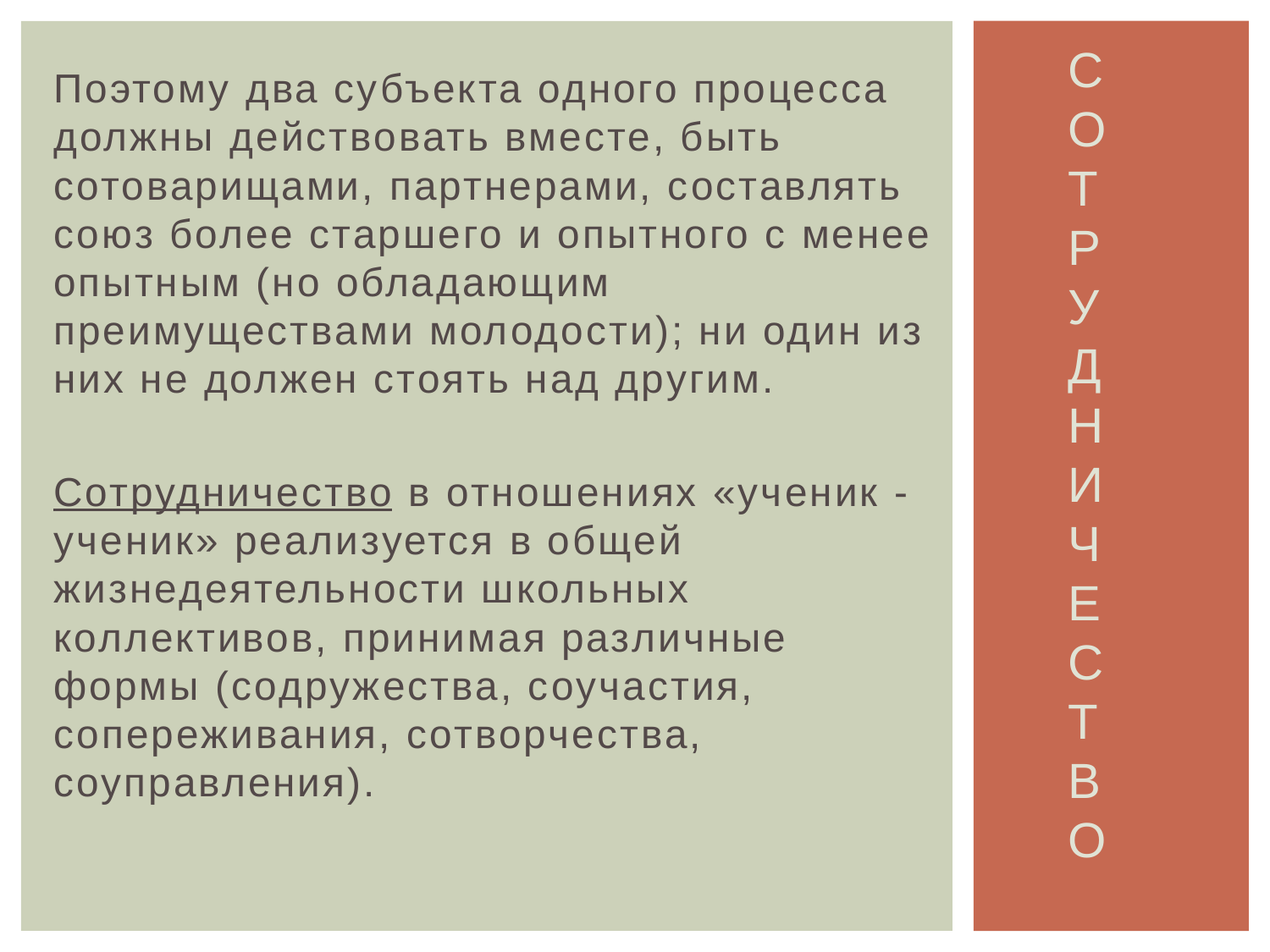

Поэтому два субъекта одного процесса должны действовать вместе, быть сотоварищами, партнерами, составлять союз более старшего и опытного с менее опытным (но обладающим преимуществами молодости); ни один из них не должен стоять над другим.

Сотрудничество в отношениях «ученик - ученик» реализуется в общей жизнедеятельности школьных коллективов, принимая различные формы (содружества, соучастия, сопереживания, сотворчества, соуправления).

# Сотрудничеств о